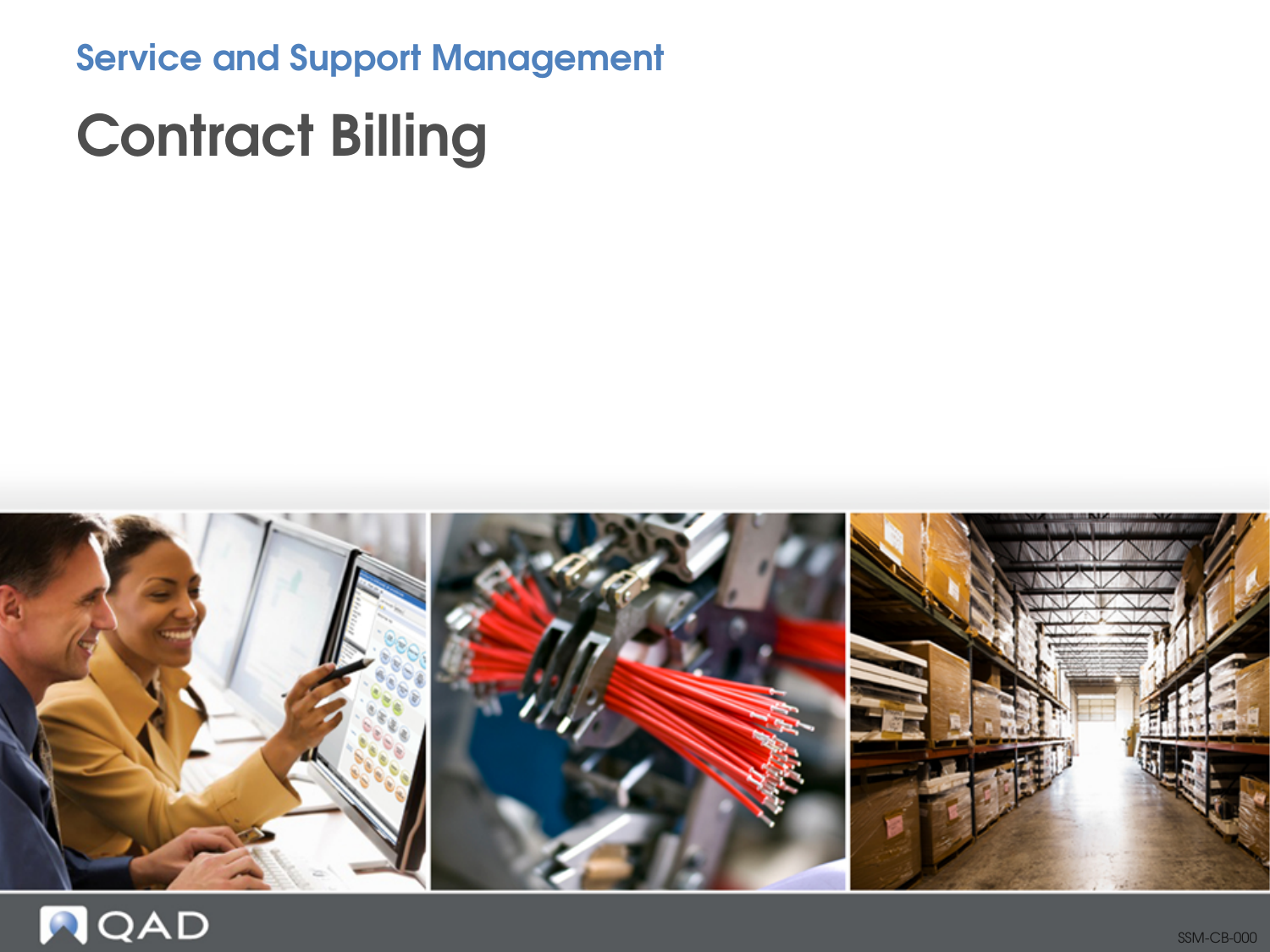

Service and Support Management
# Contract Billing

SSM-CB-000